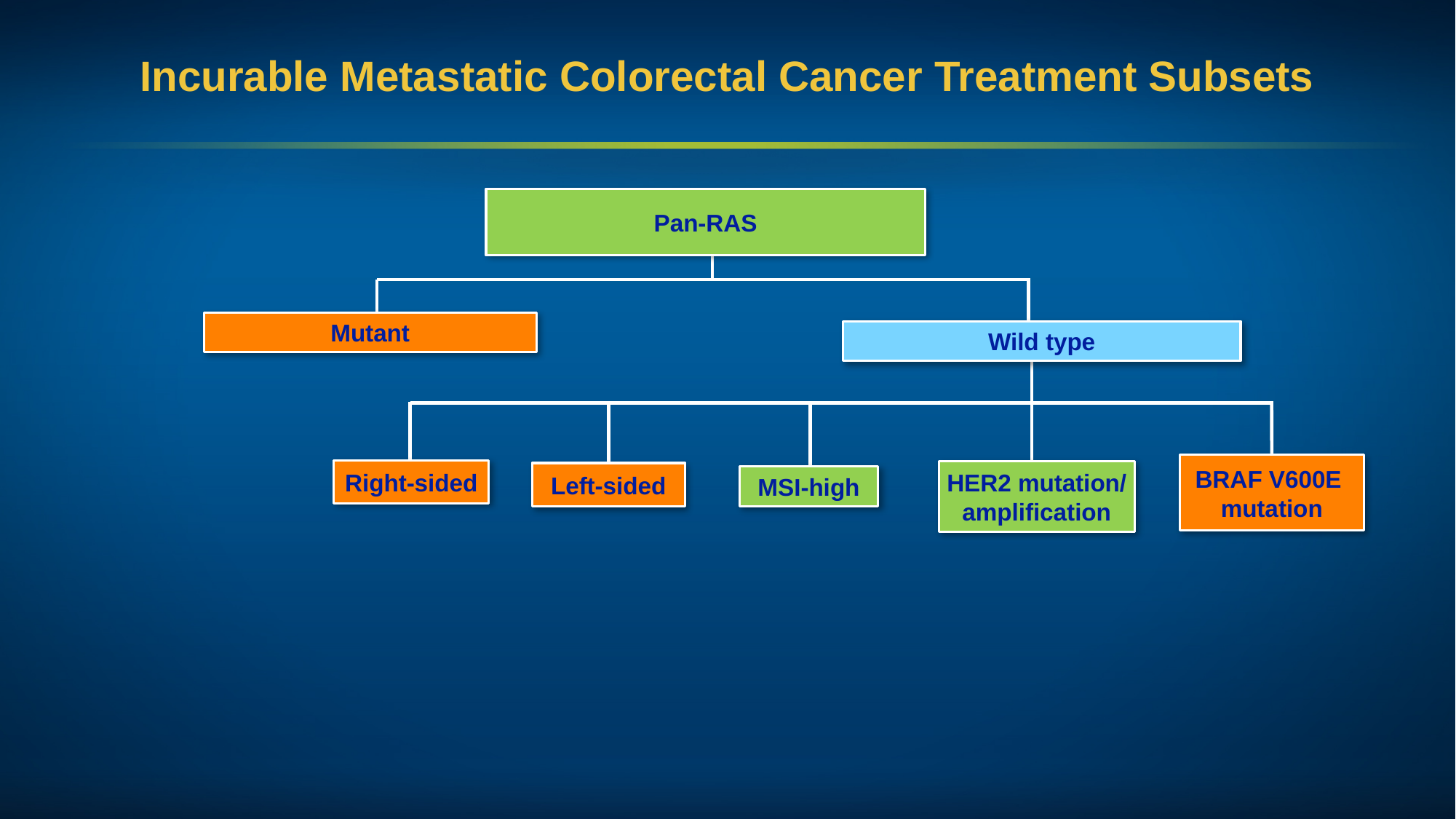

# Incurable Metastatic Colorectal Cancer Treatment Subsets
Pan-RAS
Mutant
Wild type
BRAF V600E
mutation
Right-sided
HER2 mutation/
amplification
Left-sided
MSI-high